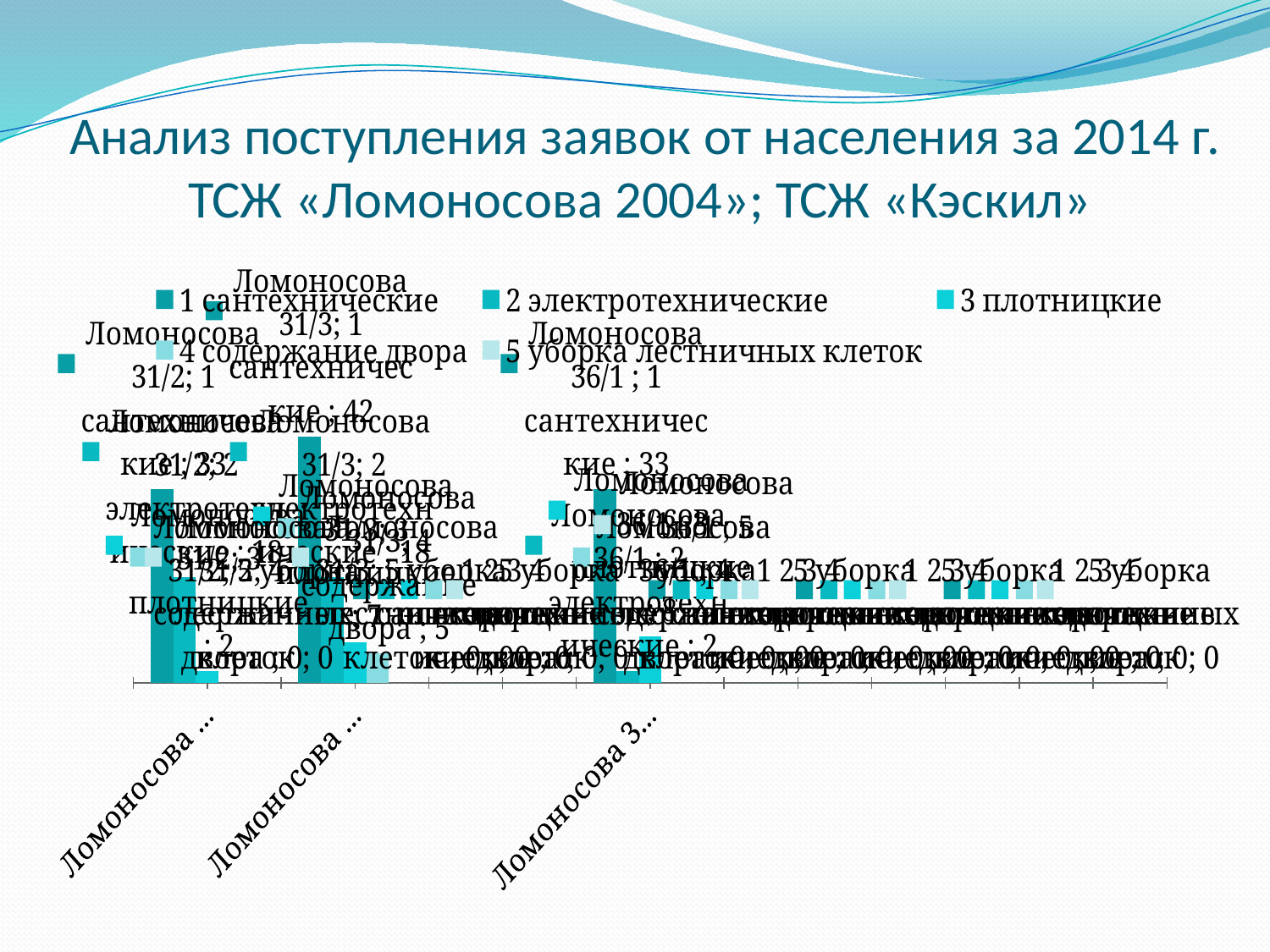

# Анализ поступления заявок от населения за 2014 г. ТСЖ «Ломоносова 2004»; ТСЖ «Кэскил»

### Chart

| Category | 1 сантехнические  | 2 электротехнические  | 3 плотницкие  | 4 содержание двора  | 5 уборка лестничных клеток  |
|---|---|---|---|---|---|
| Ломоносова 31/2 | 33.0 | 18.0 | 2.0 | 0.0 | 0.0 |
| Ломоносова 31/3 | 42.0 | 18.0 | 7.0 | 5.0 | 0.0 |
|  | None | None | None | None | None |
| Ломоносова 36/1  | 33.0 | 2.0 | 8.0 | 0.0 | 0.0 |